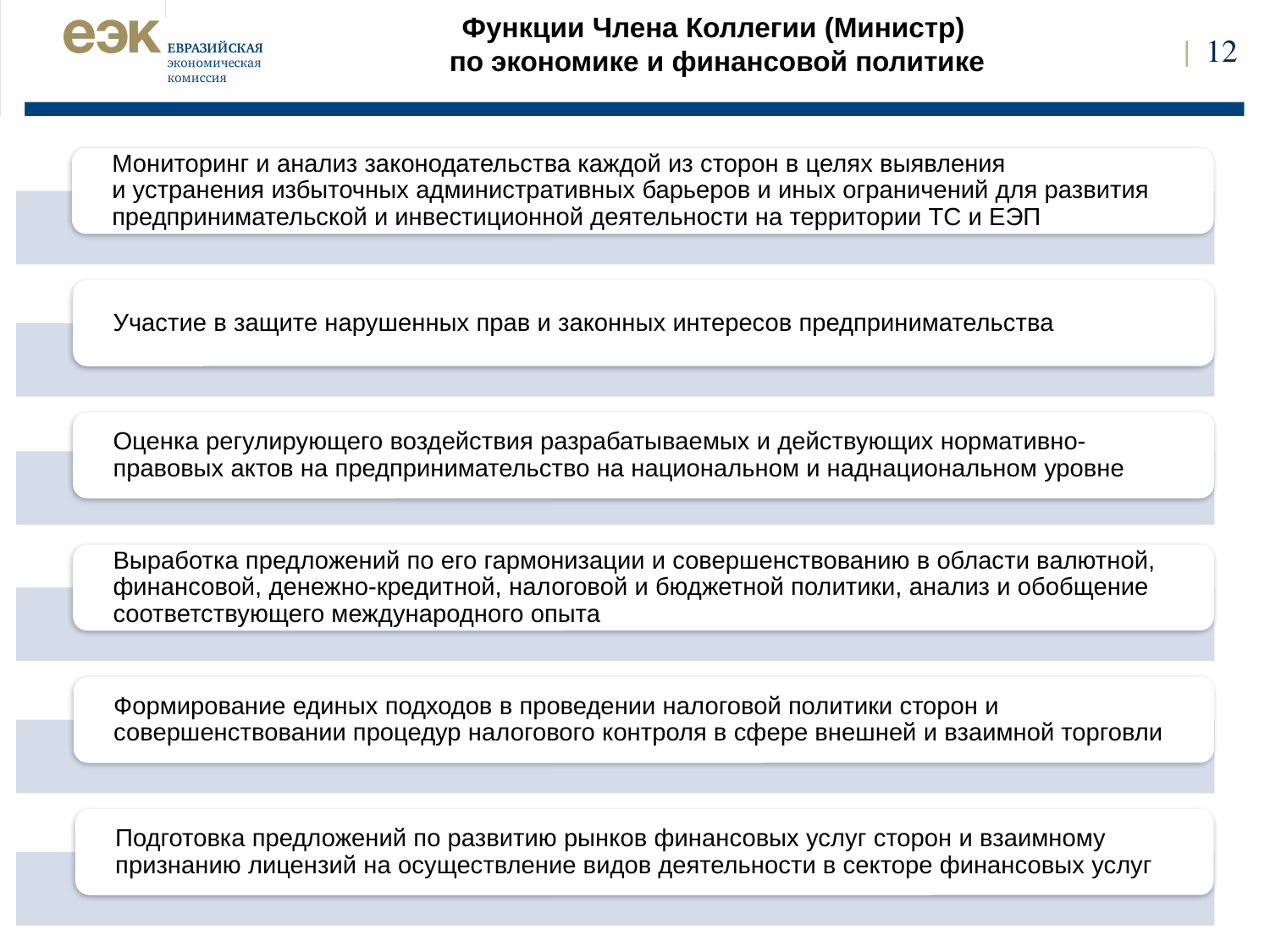

Функции Члена Коллегии (Министр)
по экономике и финансовой политике
|  12
Мониторинг и анализ законодательства каждой из сторон в целях выявления
и устранения избыточных административных барьеров и иных ограничений для развития предпринимательской и инвестиционной деятельности на территории ТС и ЕЭП
Участие в защите нарушенных прав и законных интересов предпринимательства
Оценка регулирующего воздействия разрабатываемых и действующих нормативно-правовых актов на предпринимательство на национальном и наднациональном уровне
Выработка предложений по его гармонизации и совершенствованию в области валютной, финансовой, денежно-кредитной, налоговой и бюджетной политики, анализ и обобщение соответствующего международного опыта
Формирование единых подходов в проведении налоговой политики сторон и совершенствовании процедур налогового контроля в сфере внешней и взаимной торговли
Подготовка предложений по развитию рынков финансовых услуг сторон и взаимному признанию лицензий на осуществление видов деятельности в секторе финансовых услуг